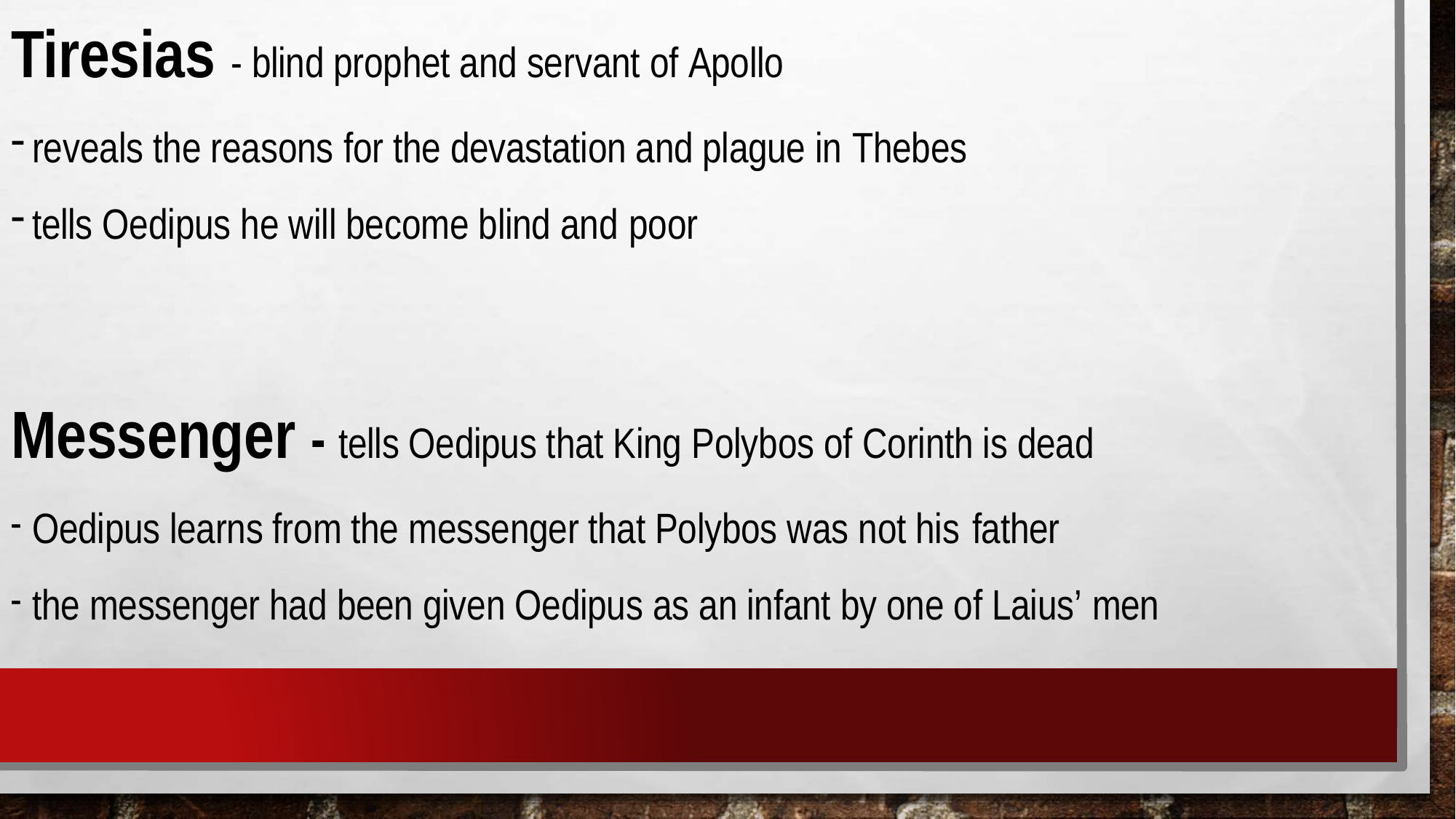

# Tiresias - blind prophet and servant of Apollo
reveals the reasons for the devastation and plague in Thebes
tells Oedipus he will become blind and poor

Messenger - tells Oedipus that King Polybos of Corinth is dead
Oedipus learns from the messenger that Polybos was not his father
the messenger had been given Oedipus as an infant by one of Laius’ men